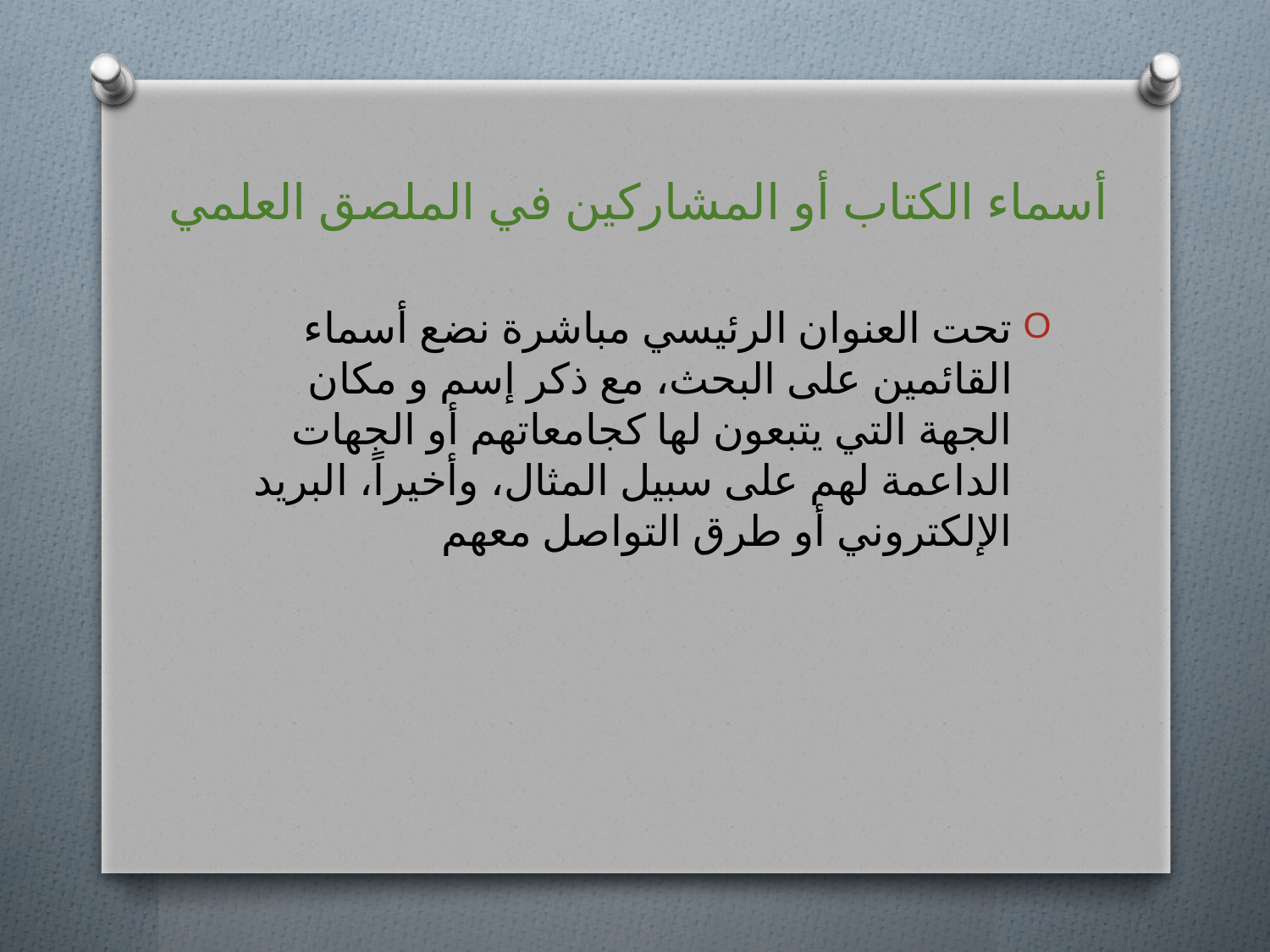

# أسماء الكتاب أو المشاركين في الملصق العلمي
تحت العنوان الرئيسي مباشرة نضع أسماء القائمين على البحث، مع ذكر إسم و مكان الجهة التي يتبعون لها كجامعاتهم أو الجهات الداعمة لهم على سبيل المثال، وأخيراً، البريد الإلكتروني أو طرق التواصل معهم